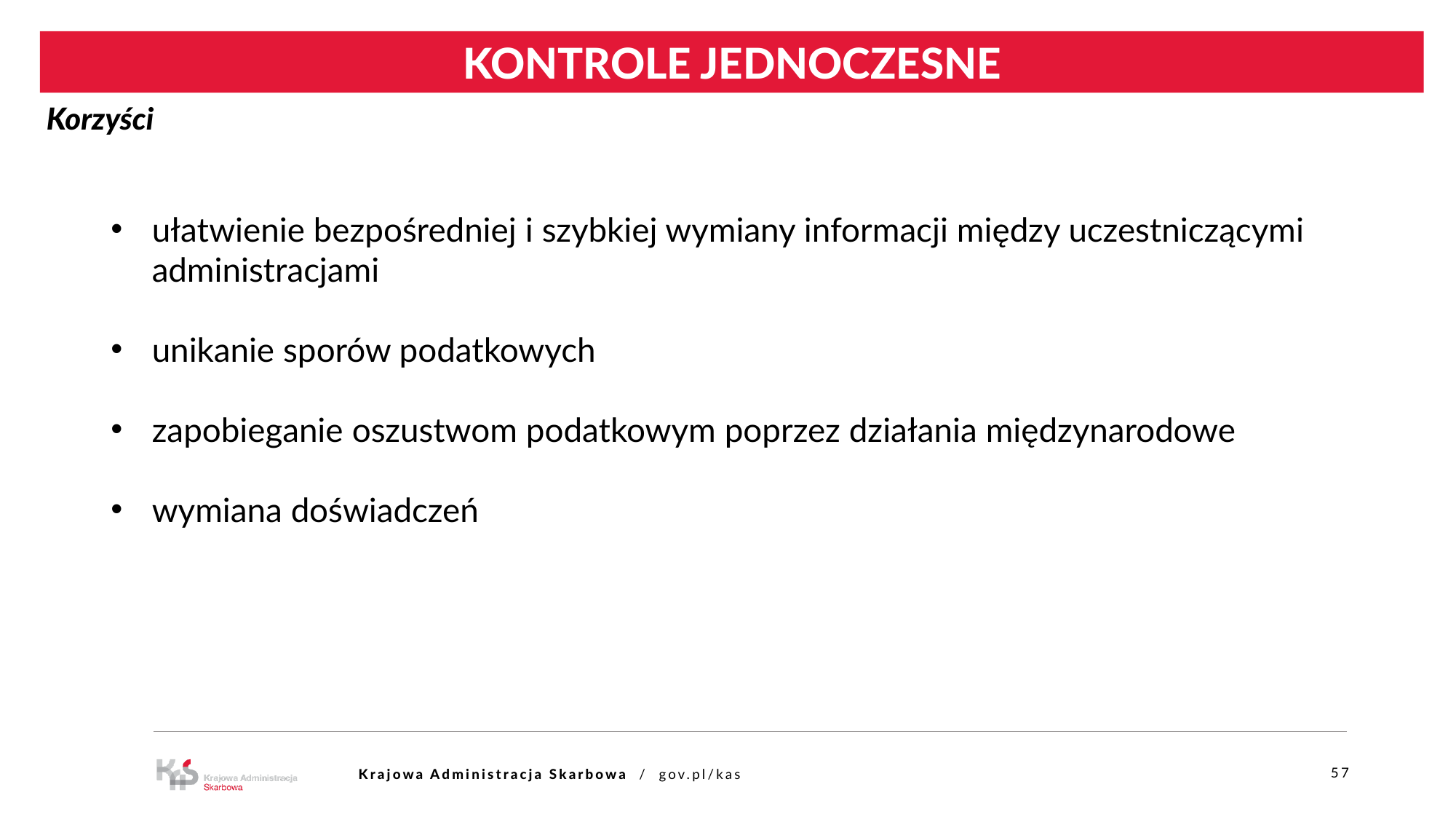

KONTROLE JEDNOCZESNE
Korzyści
ułatwienie bezpośredniej i szybkiej wymiany informacji między uczestniczącymi administracjami

unikanie sporów podatkowych

zapobieganie oszustwom podatkowym poprzez działania międzynarodowe

wymiana doświadczeń